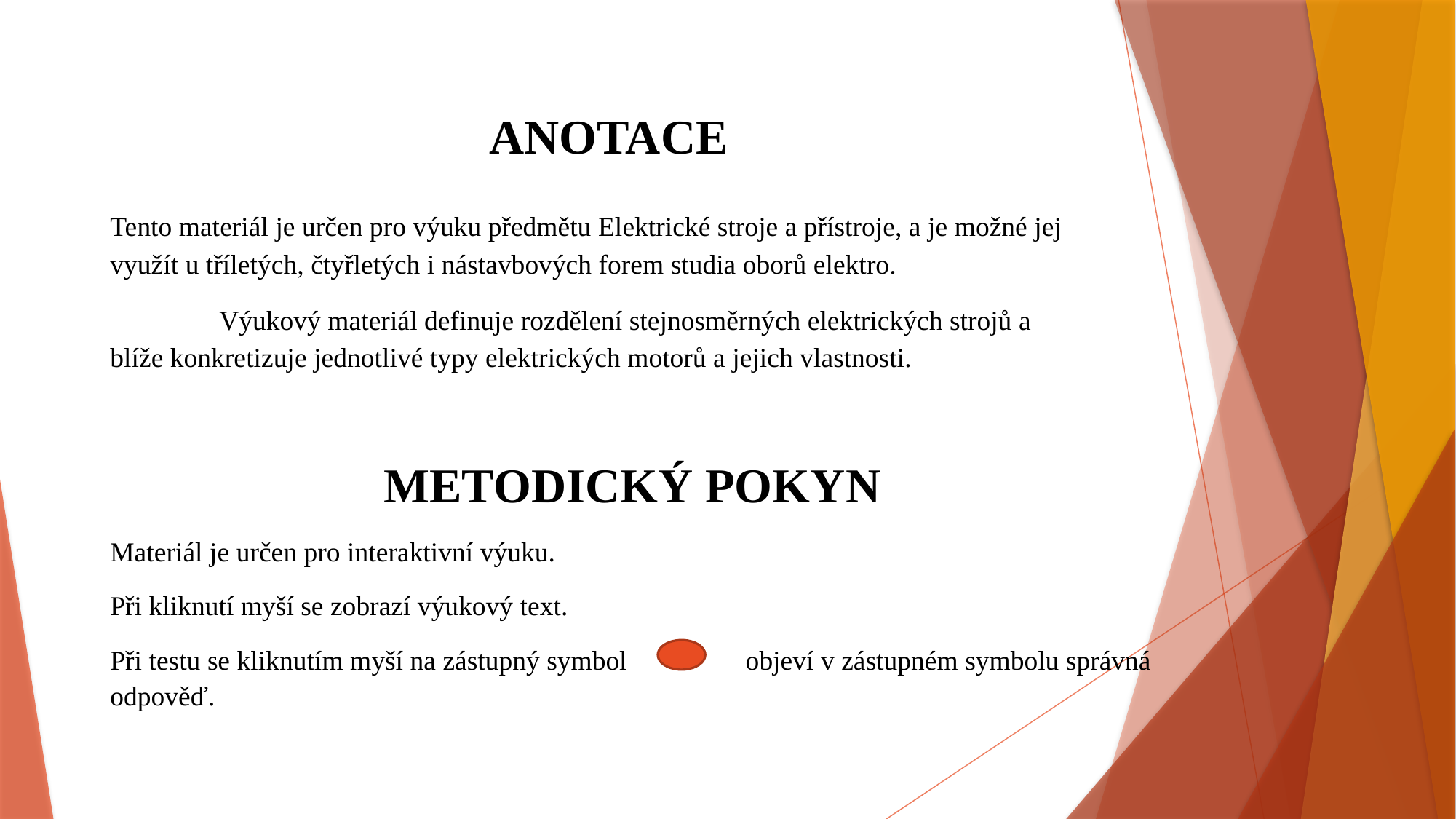

ANOTACE
Tento materiál je určen pro výuku předmětu Elektrické stroje a přístroje, a je možné jej využít u tříletých, čtyřletých i nástavbových forem studia oborů elektro.
	Výukový materiál definuje rozdělení stejnosměrných elektrických strojů a blíže konkretizuje jednotlivé typy elektrických motorů a jejich vlastnosti.
METODICKÝ POKYN
Materiál je určen pro interaktivní výuku.
Při kliknutí myší se zobrazí výukový text.
Při testu se kliknutím myší na zástupný symbol 	             objeví v zástupném symbolu správná odpověď.